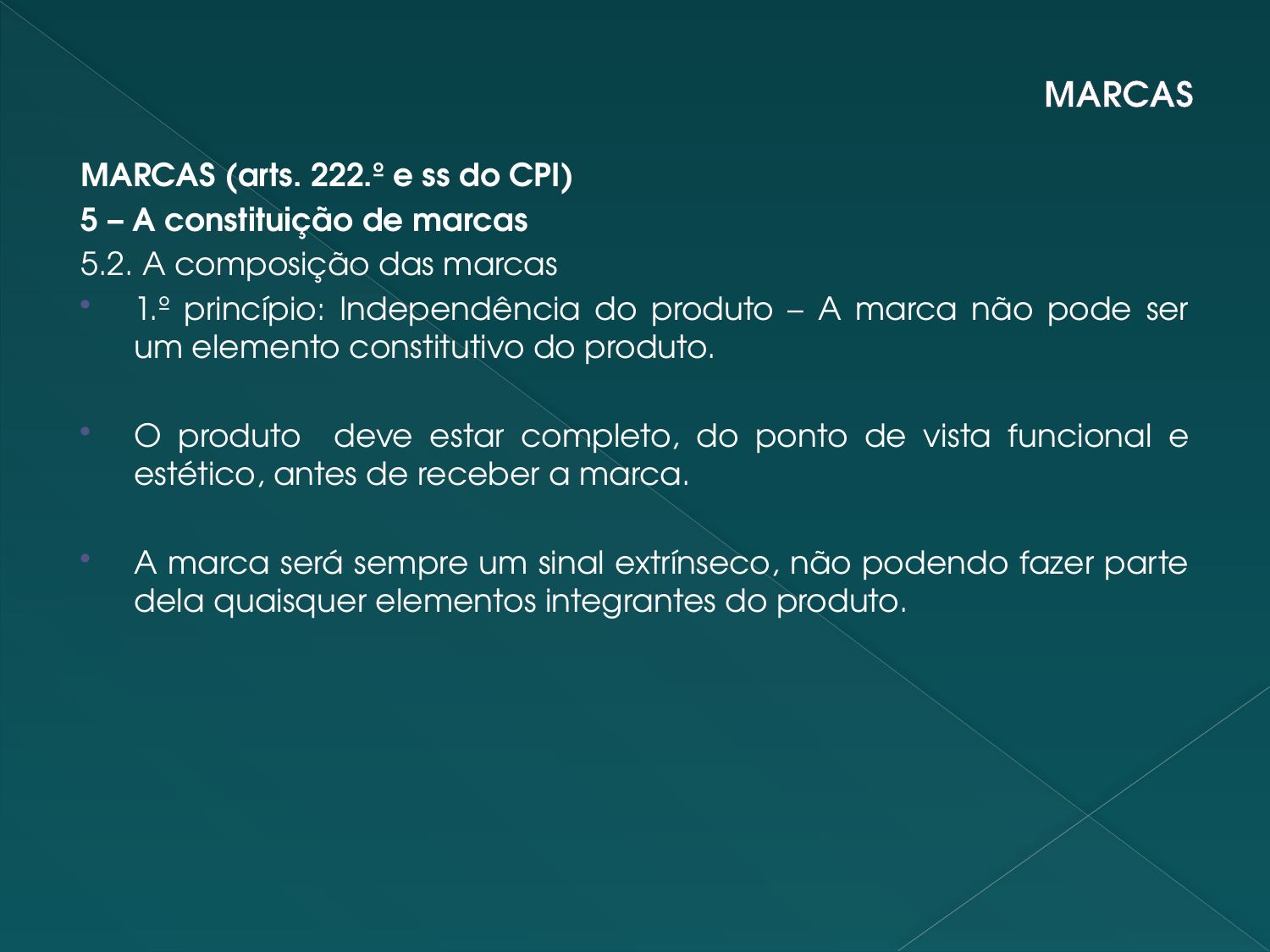

# MARCAS
MARCAS (arts. 222.º e ss do CPI)
5 – A constituição de marcas
5.2. A composição das marcas
1.º princípio: Independência do produto – A marca não pode ser um elemento constitutivo do produto.

O produto  deve estar completo, do ponto de vista funcional e estético, antes de receber a marca.

A marca será sempre um sinal extrínseco, não podendo fazer parte dela quaisquer elementos integrantes do produto.